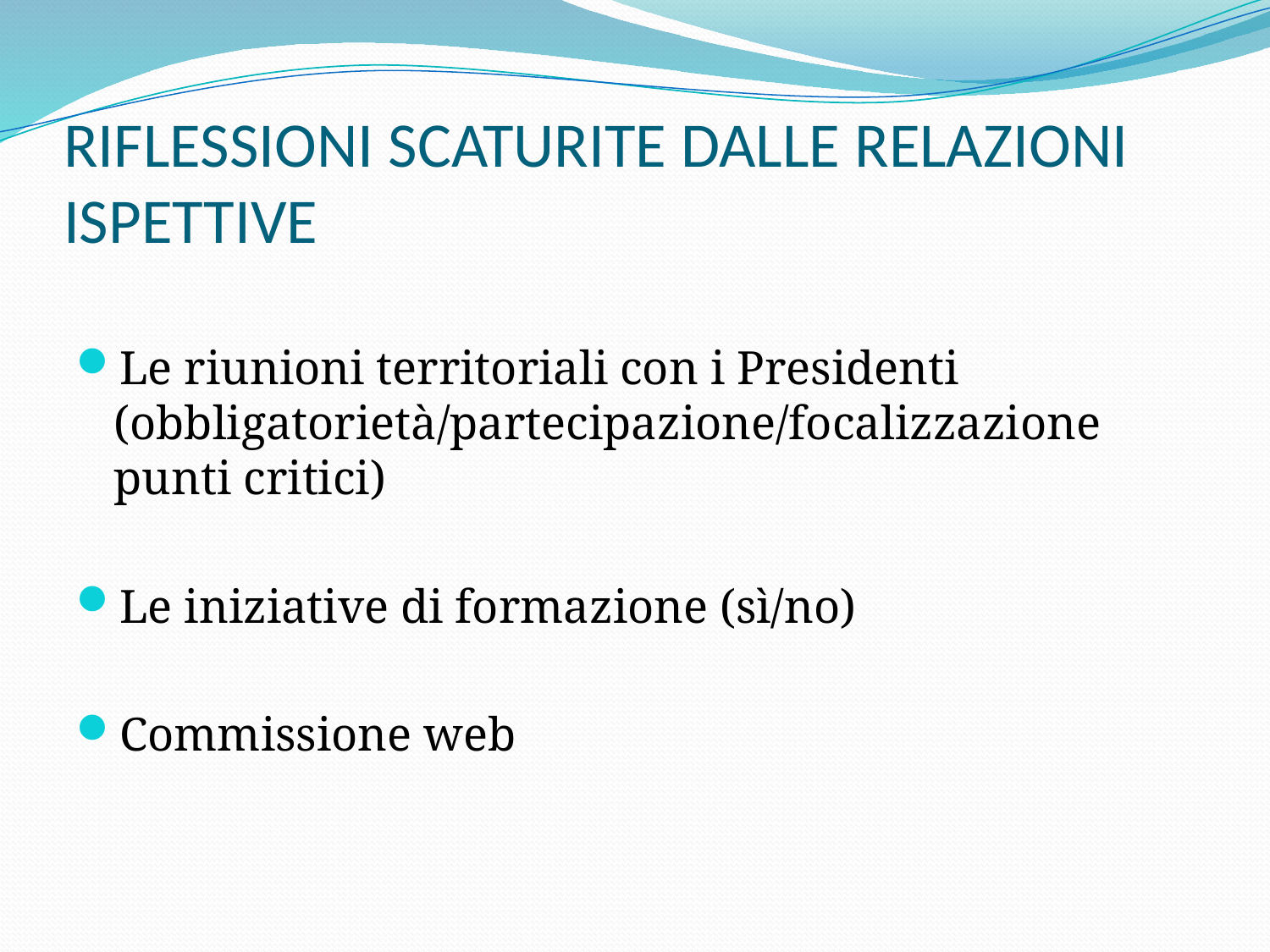

# RIFLESSIONI SCATURITE DALLE RELAZIONI ISPETTIVE

Le riunioni territoriali con i Presidenti (obbligatorietà/partecipazione/focalizzazione punti critici)

Le iniziative di formazione (sì/no)

Commissione web